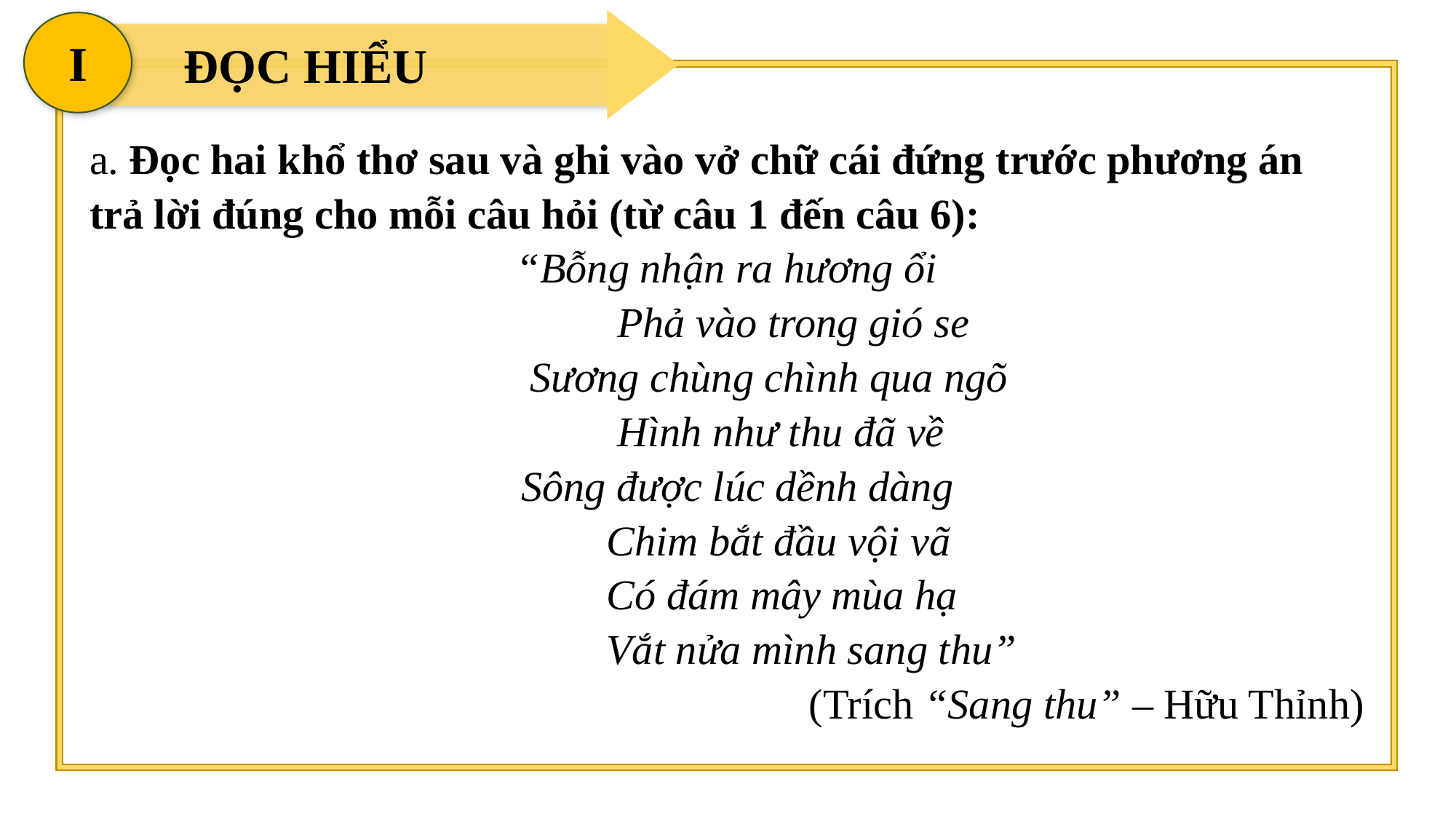

I
ĐỌC HIỂU

a. Đọc hai khổ thơ sau và ghi vào vở chữ cái đứng trước phương án trả lời đúng cho mỗi câu hỏi (từ câu 1 đến câu 6):
“Bỗng nhận ra hương ổi
                                                  Phả vào trong gió se
        Sương chùng chình qua ngõ
                                                  Hình như thu đã về
  Sông được lúc dềnh dàng
                                                 Chim bắt đầu vội vã
                                                 Có đám mây mùa hạ
                                                 Vắt nửa mình sang thu”
(Trích “Sang thu” – Hữu Thỉnh)